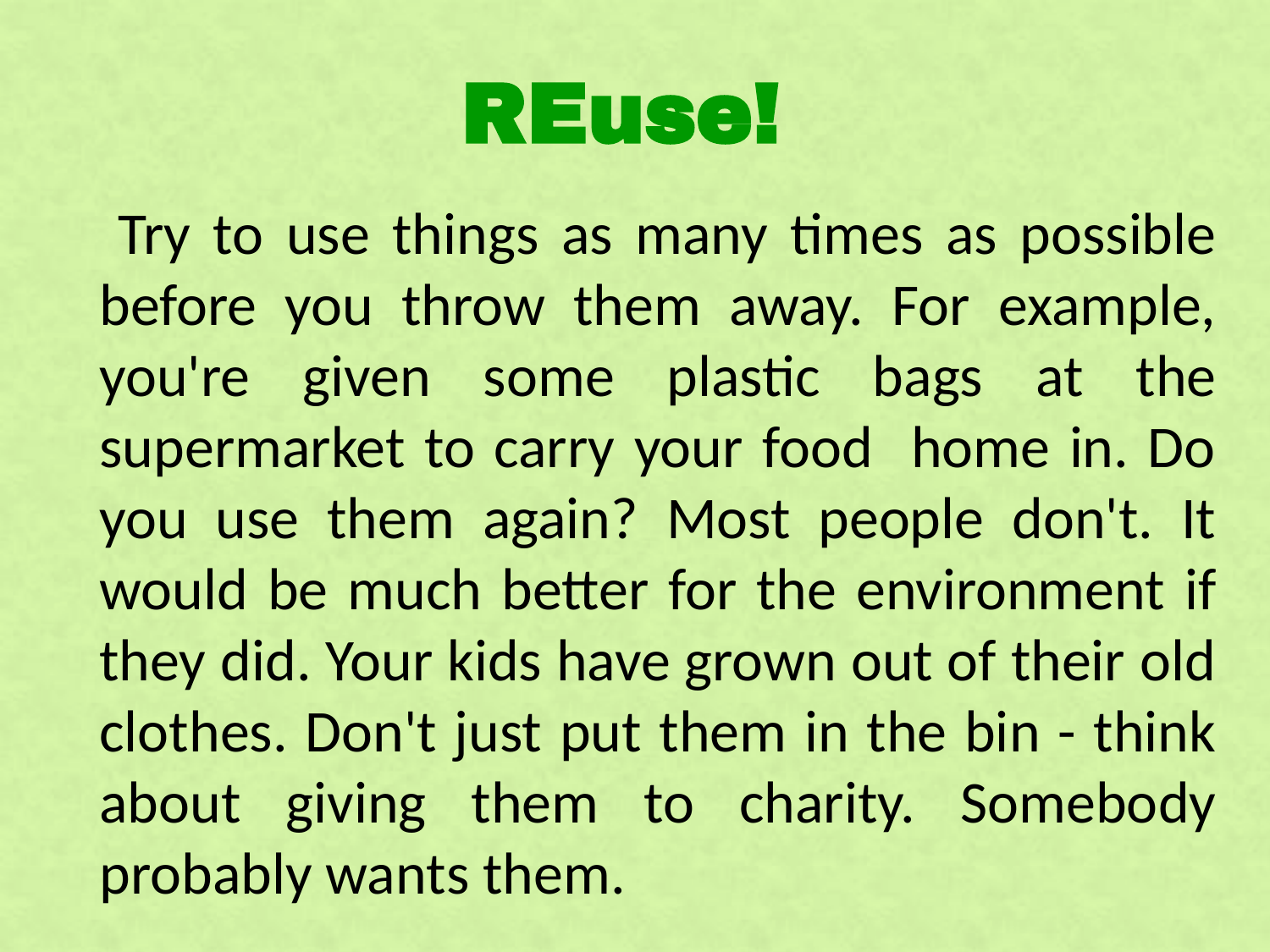

# REuse!
   Try to use things as many times as possible before you throw them away. For example, you're given some plastic bags at the supermarket to carry your food  home in. Do you use them again? Most people don't. It would be much better for the environment if they did. Your kids have grown out of their old clothes. Don't just put them in the bin - think about giving them to charity. Somebody probably wants them.